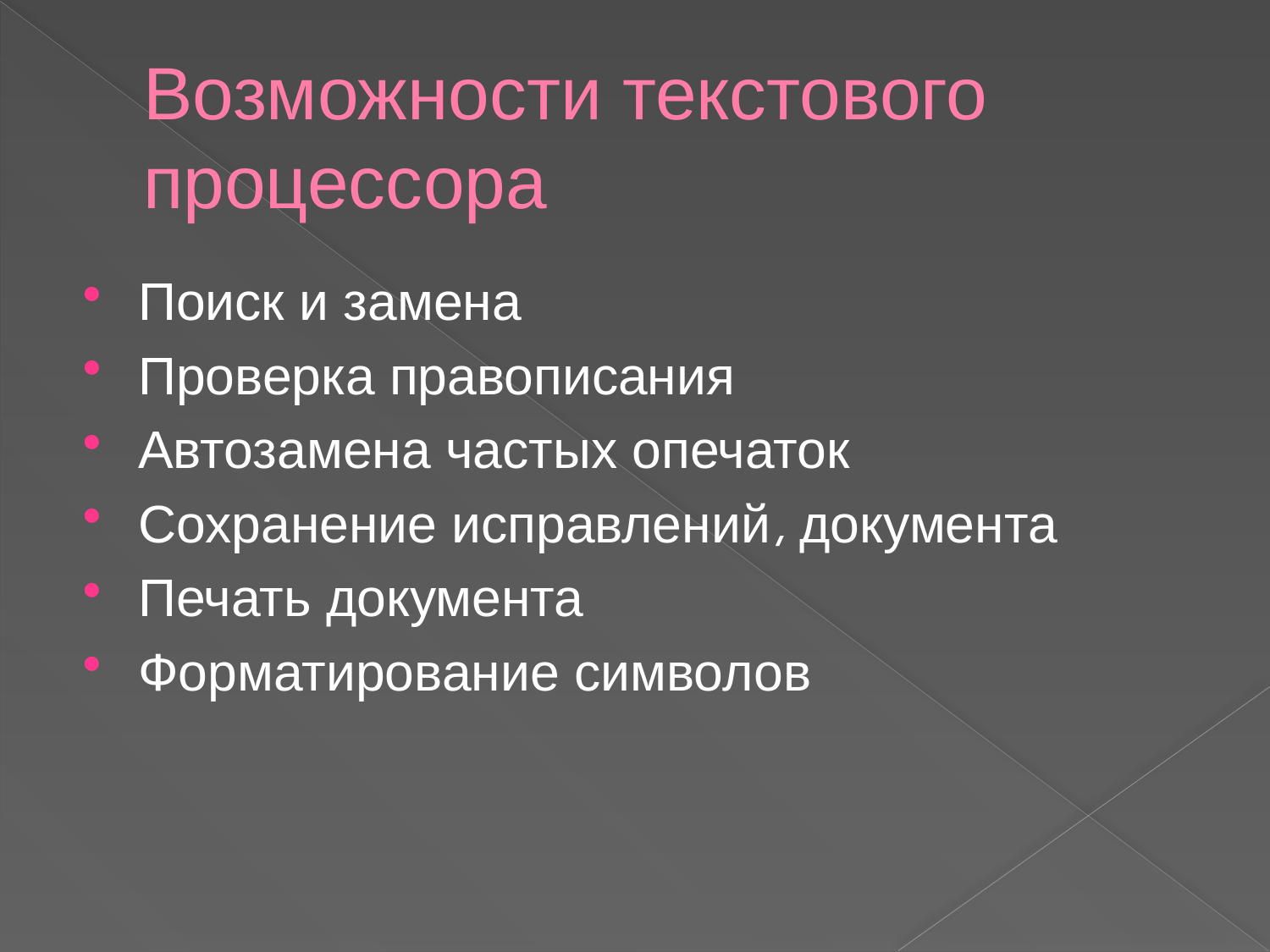

# Возможности текстового процессора
Поиск и замена
Проверка правописания
Автозамена частых опечаток
Сохранение исправлений, документа
Печать документа
Форматирование символов